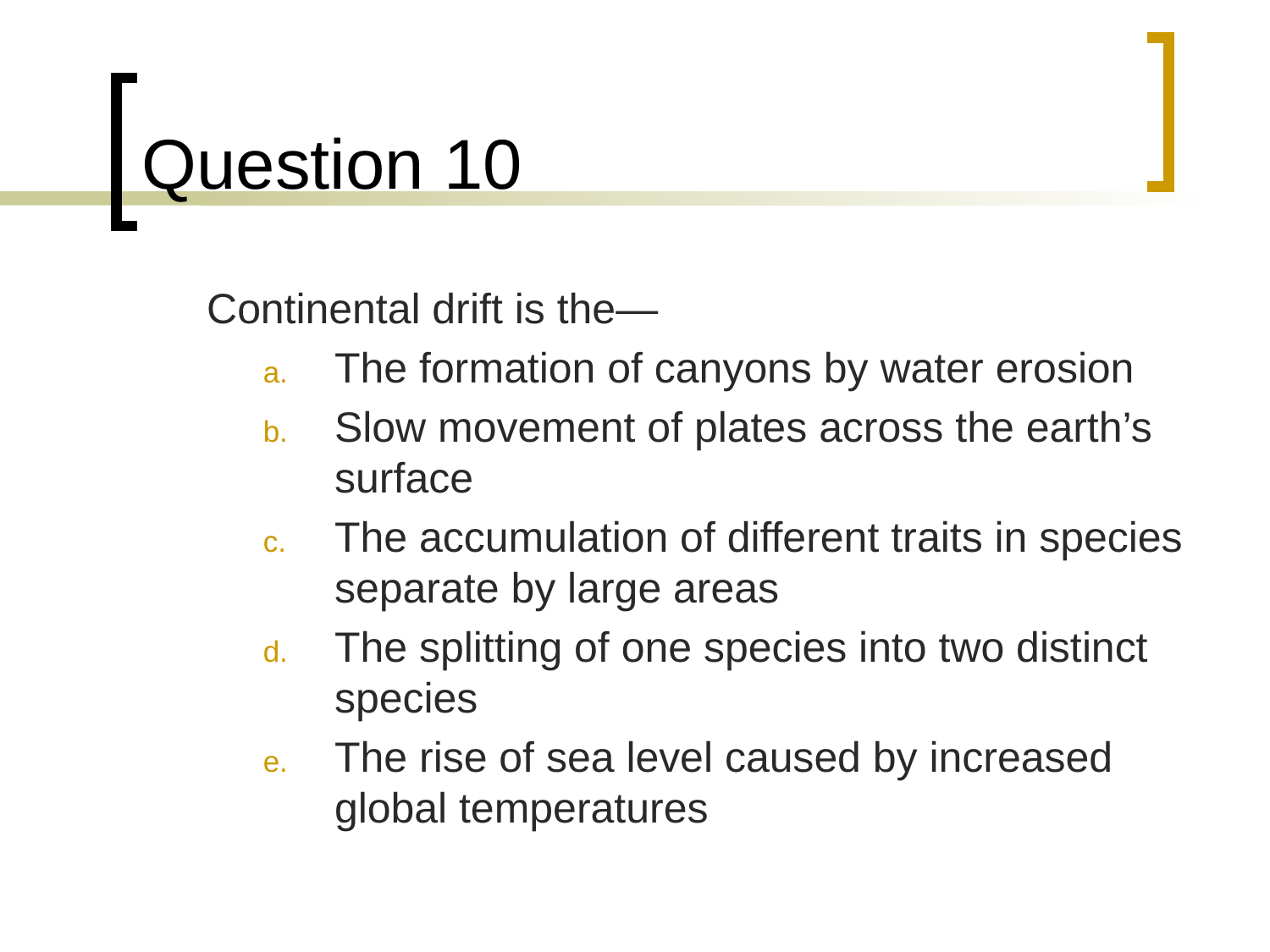

# Question 10
	Continental drift is the—
The formation of canyons by water erosion
Slow movement of plates across the earth’s surface
The accumulation of different traits in species separate by large areas
The splitting of one species into two distinct species
The rise of sea level caused by increased global temperatures